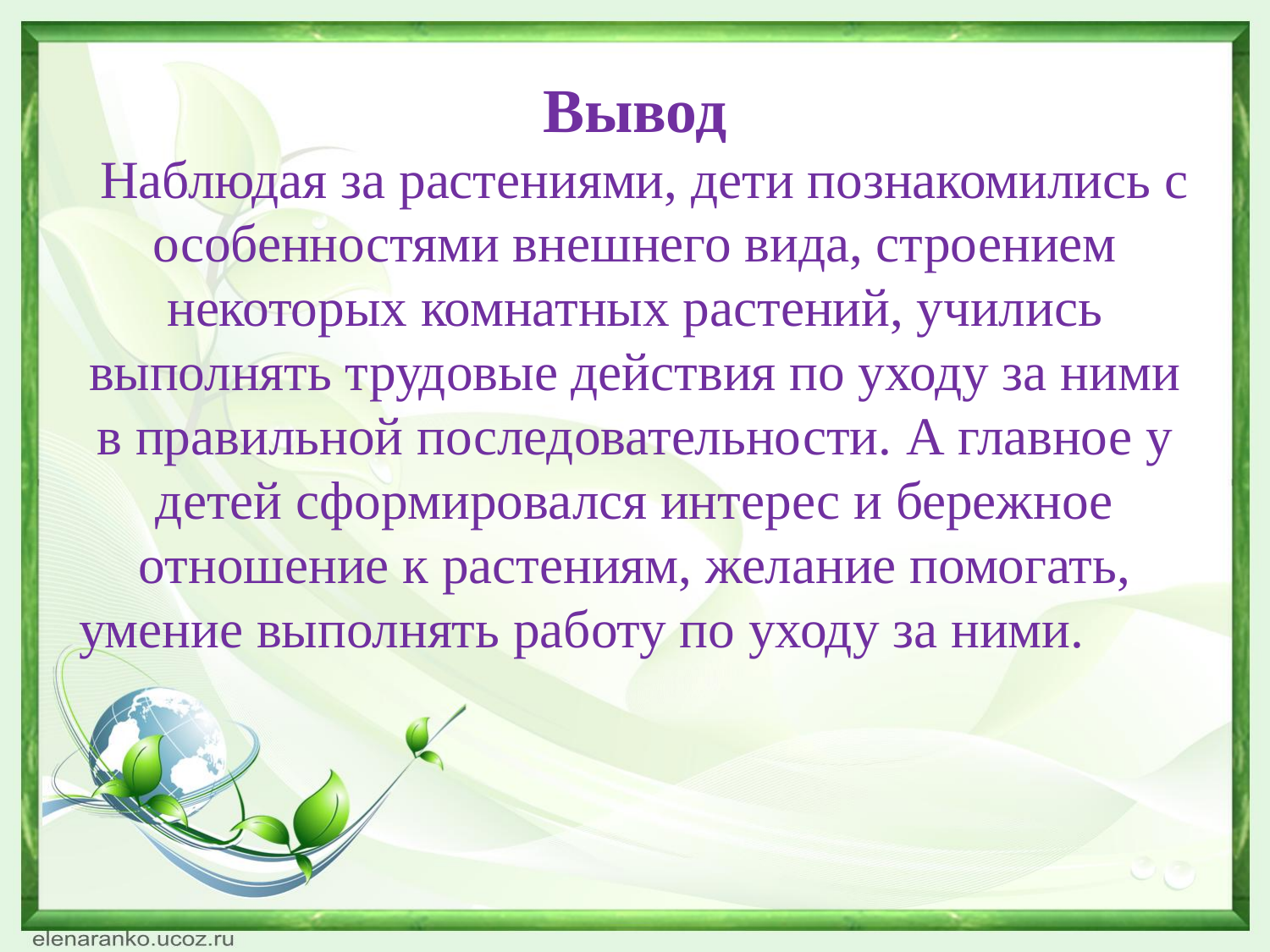

# Вывод Наблюдая за растениями, дети познакомились с особенностями внешнего вида, строением некоторых комнатных растений, учились выполнять трудовые действия по уходу за ними в правильной последовательности. А главное у детей сформировался интерес и бережное отношение к растениям, желание помогать, умение выполнять работу по уходу за ними.